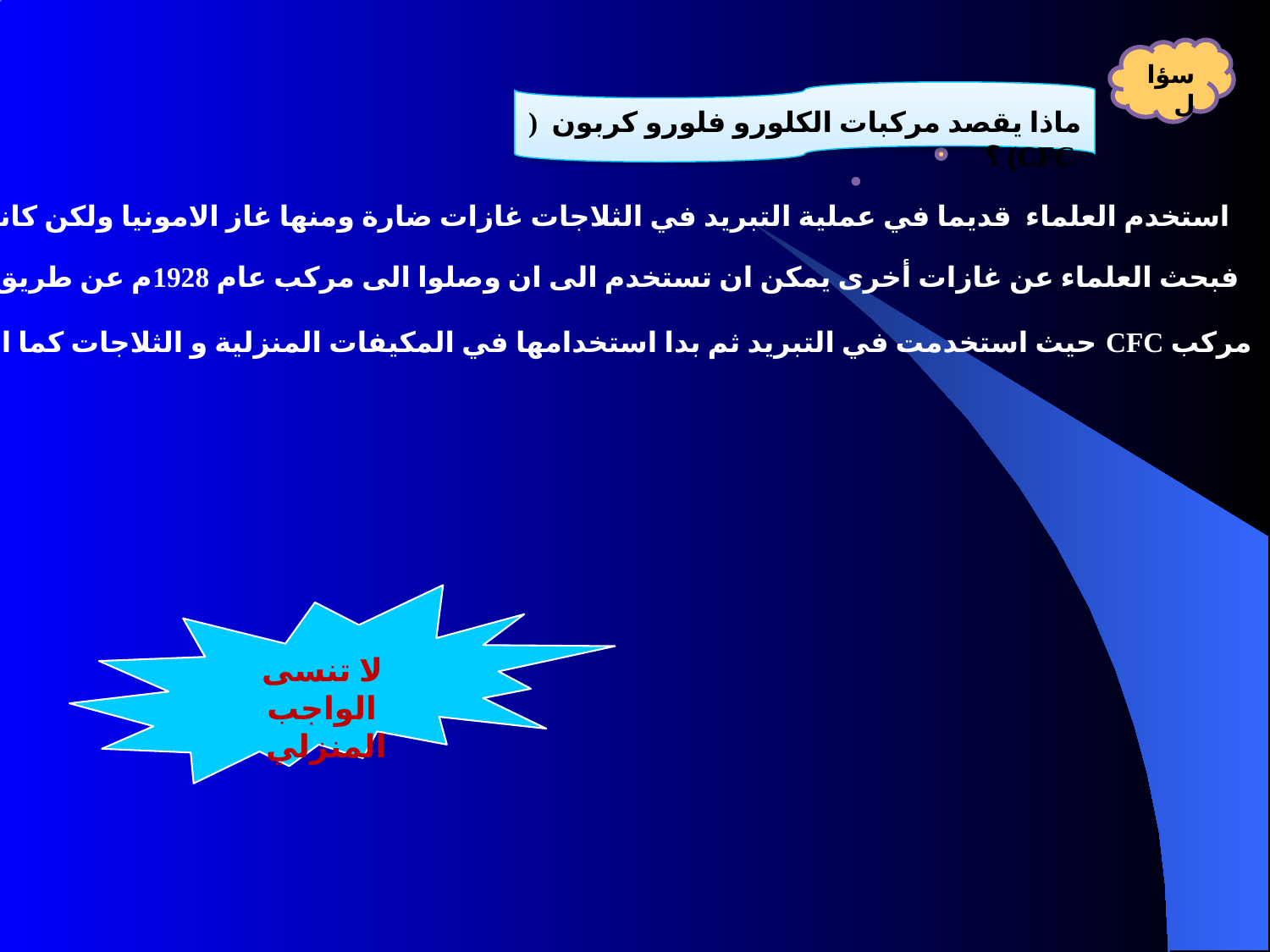

سؤال
ماذا يقصد مركبات الكلورو فلورو كربون  (  CFC) ؟
استخدم العلماء  قديما في عملية التبريد في الثلاجات غازات ضارة ومنها غاز الامونيا ولكن كانت أبخرته  ذات رائحة كريهة
فبحث العلماء عن غازات أخرى يمكن ان تستخدم الى ان وصلوا الى مركب عام 1928م عن طريق العالم توماس ميجلي الذي اكتشف
مركب CFC حيث استخدمت في التبريد ثم بدا استخدامها في المكيفات المنزلية و الثلاجات كما استخدمت في دفع الرذاذ من علب الرش .
لا تنسى الواجب المنزلي